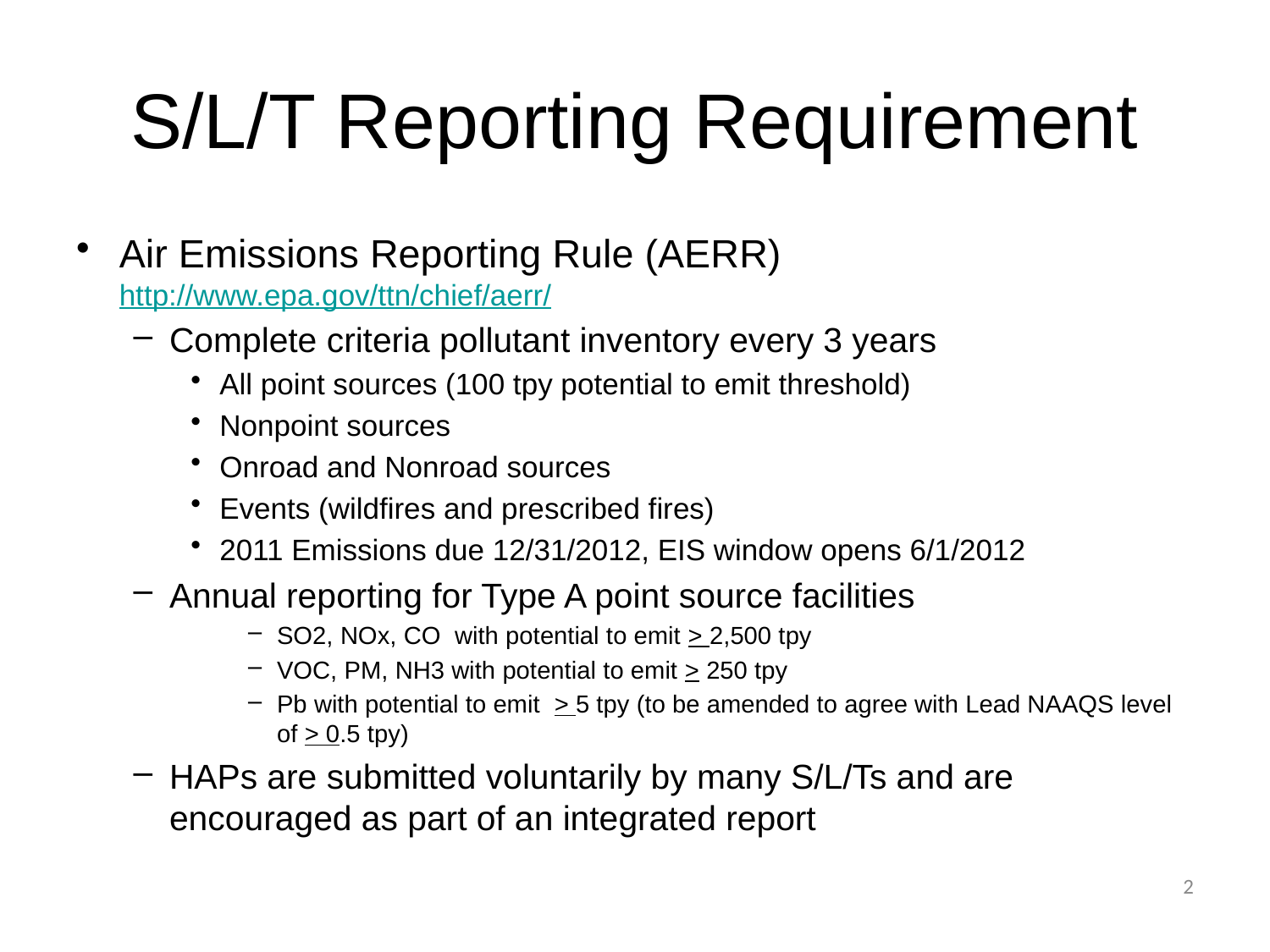

# S/L/T Reporting Requirement
Air Emissions Reporting Rule (AERR) http://www.epa.gov/ttn/chief/aerr/
Complete criteria pollutant inventory every 3 years
All point sources (100 tpy potential to emit threshold)
Nonpoint sources
Onroad and Nonroad sources
Events (wildfires and prescribed fires)
2011 Emissions due 12/31/2012, EIS window opens 6/1/2012
Annual reporting for Type A point source facilities
SO2, NOx, CO  with potential to emit > 2,500 tpy
VOC, PM, NH3 with potential to emit > 250 tpy
Pb with potential to emit  > 5 tpy (to be amended to agree with Lead NAAQS level of > 0.5 tpy)
HAPs are submitted voluntarily by many S/L/Ts and are encouraged as part of an integrated report

2